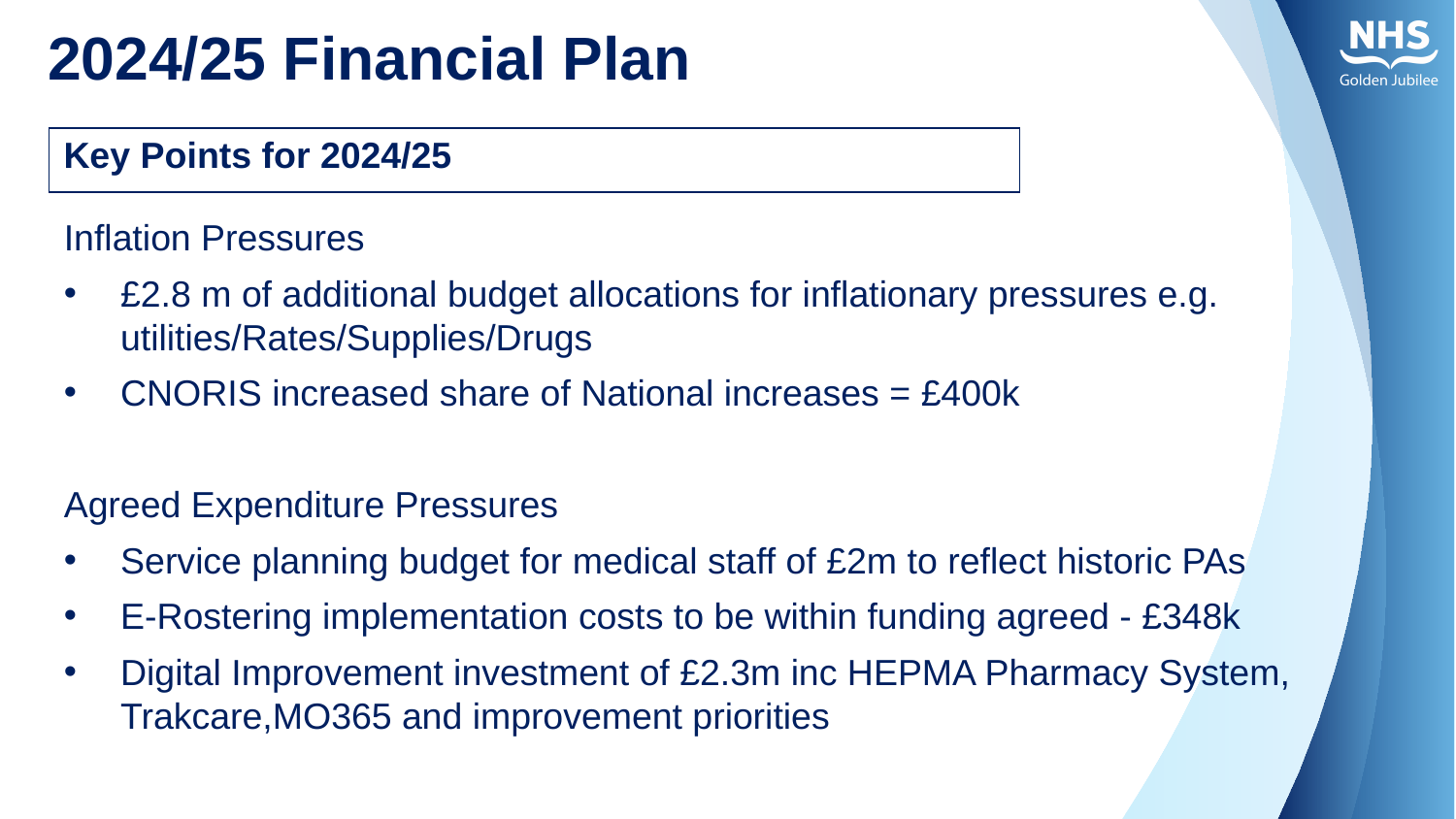

# 2024/25 Financial Plan
| Key Points for 2024/25 |
| --- |
Inflation Pressures
£2.8 m of additional budget allocations for inflationary pressures e.g. utilities/Rates/Supplies/Drugs
CNORIS increased share of National increases = £400k

Agreed Expenditure Pressures
Service planning budget for medical staff of £2m to reflect historic PAs
E-Rostering implementation costs to be within funding agreed - £348k
Digital Improvement investment of £2.3m inc HEPMA Pharmacy System, Trakcare,MO365 and improvement priorities